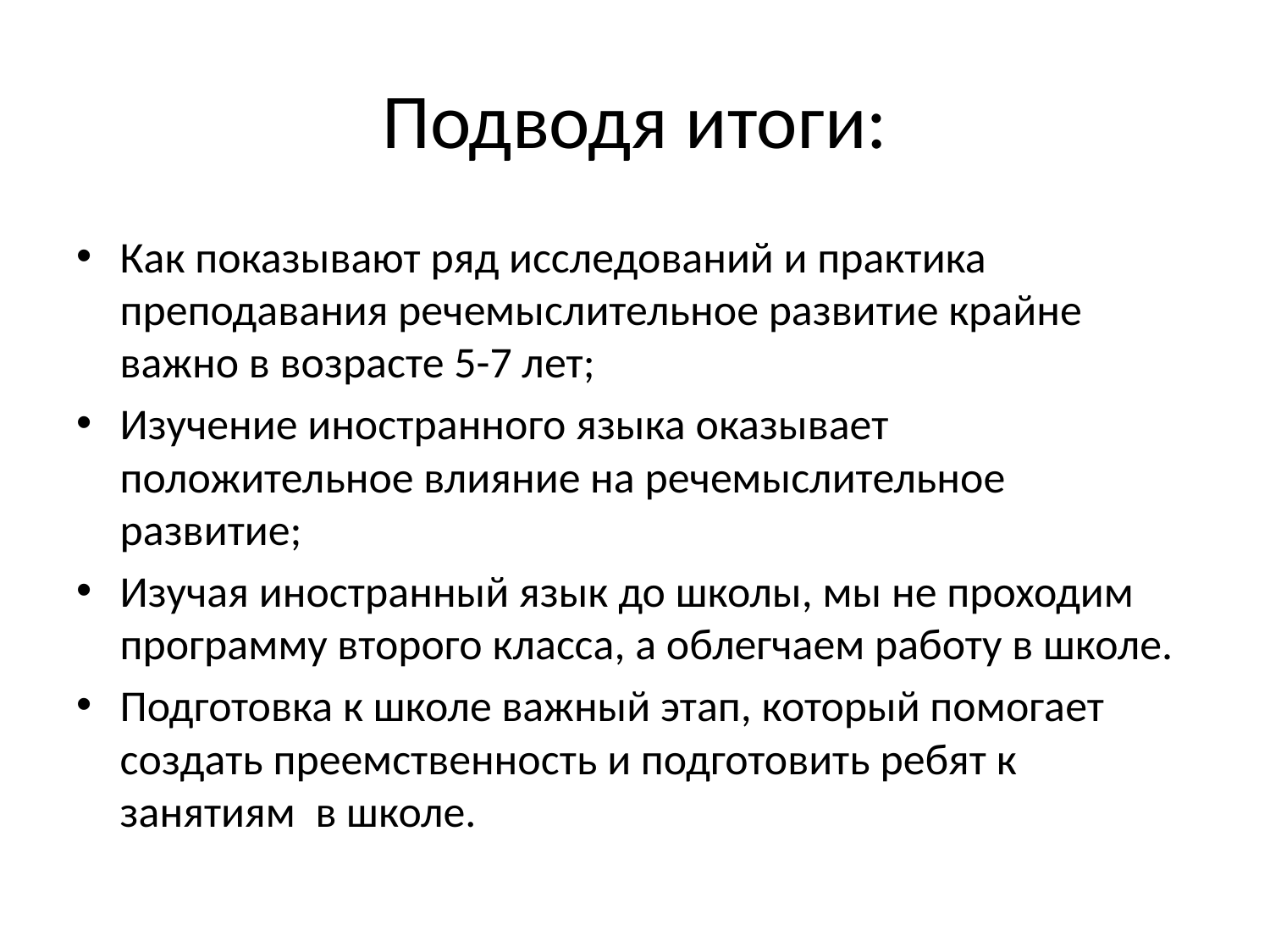

# Подводя итоги:
Как показывают ряд исследований и практика преподавания речемыслительное развитие крайне важно в возрасте 5-7 лет;
Изучение иностранного языка оказывает положительное влияние на речемыслительное развитие;
Изучая иностранный язык до школы, мы не проходим программу второго класса, а облегчаем работу в школе.
Подготовка к школе важный этап, который помогает создать преемственность и подготовить ребят к занятиям  в школе.